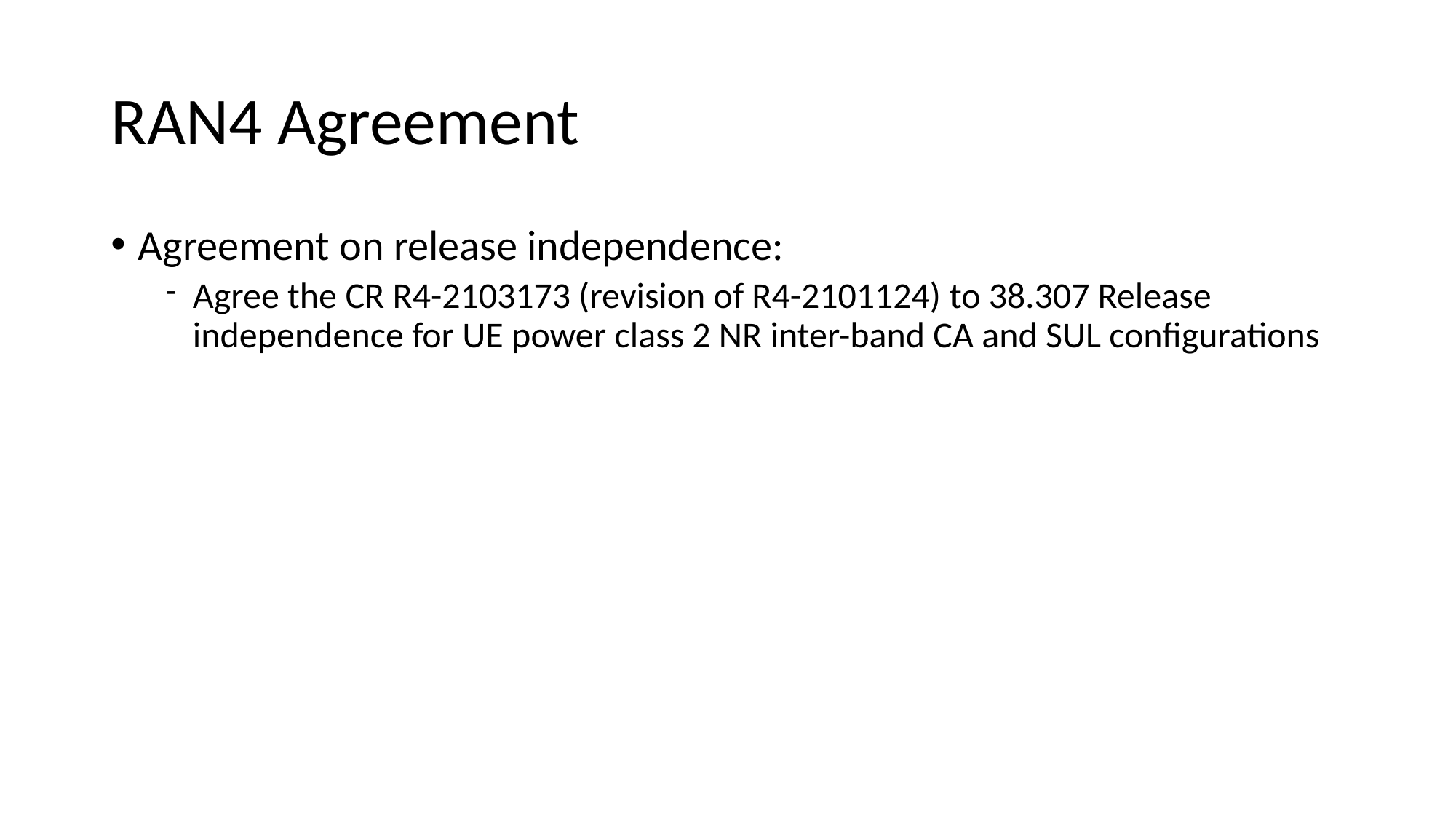

# RAN4 Agreement
Agreement on release independence:
Agree the CR R4-2103173 (revision of R4-2101124) to 38.307 Release independence for UE power class 2 NR inter-band CA and SUL configurations